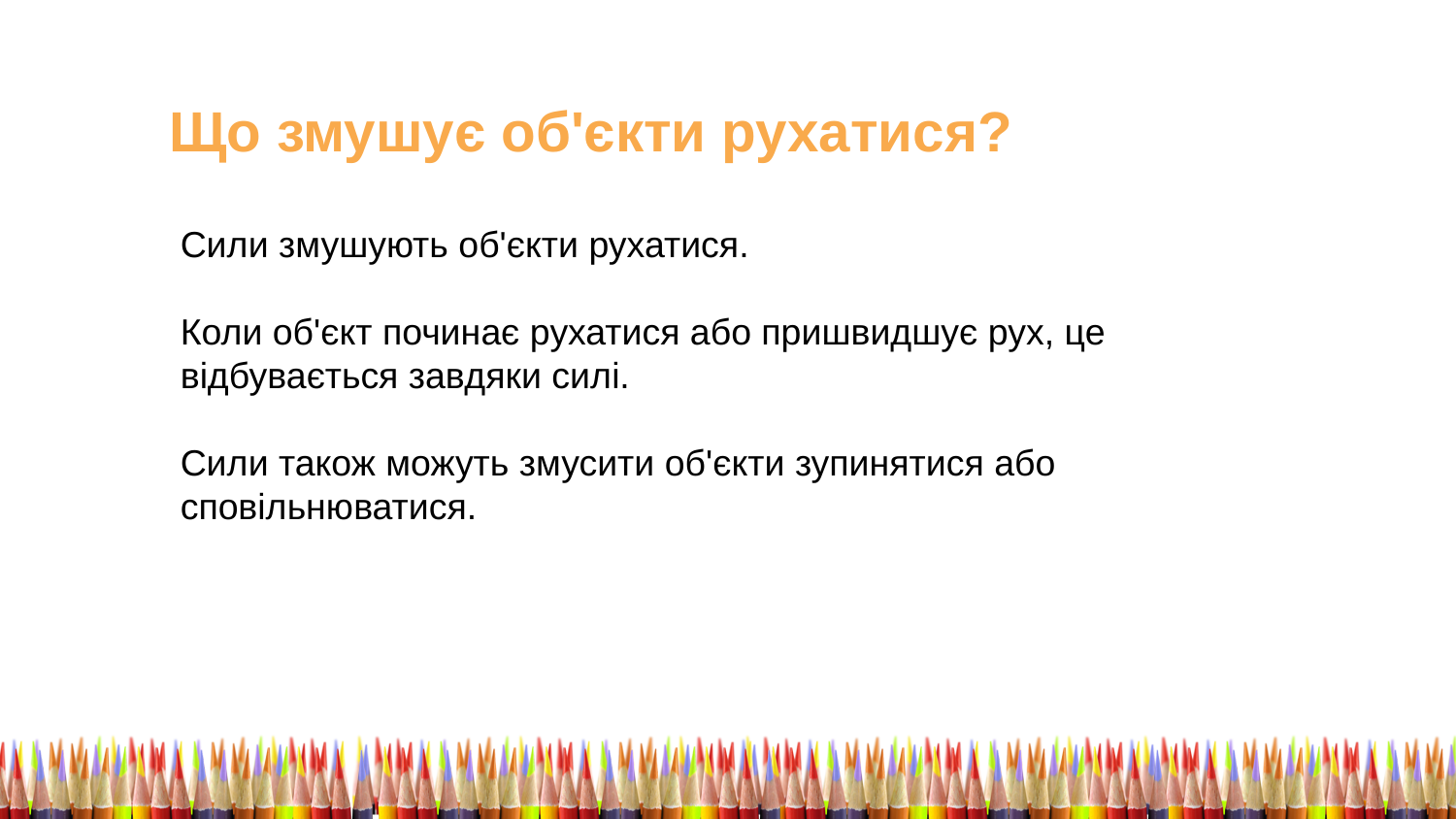

Що змушує об'єкти рухатися?
Сили змушують об'єкти рухатися.

Коли об'єкт починає рухатися або пришвидшує рух, це
відбувається завдяки силі.

Сили також можуть змусити об'єкти зупинятися або
сповільнюватися.